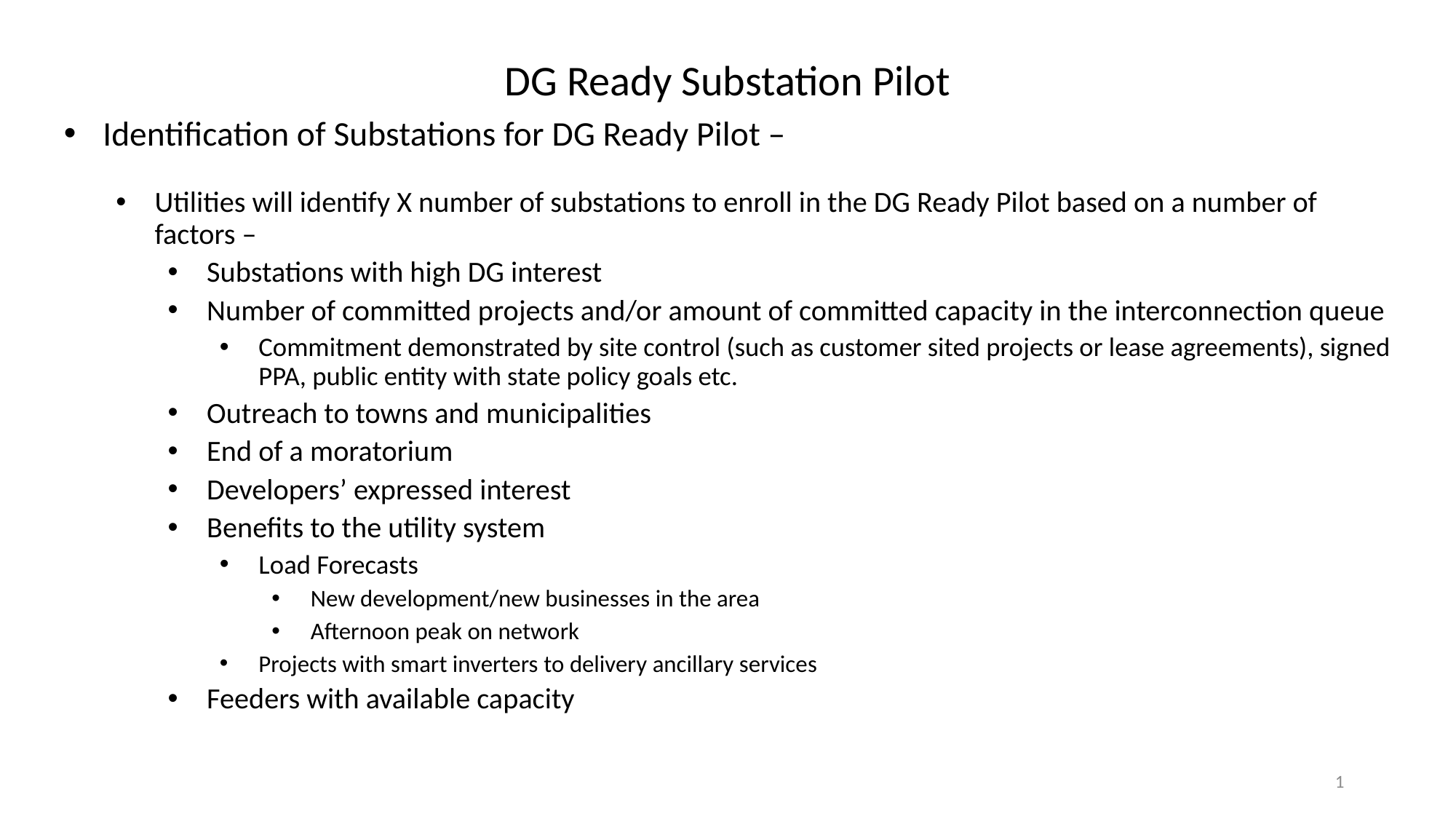

# DG Ready Substation Pilot
Identification of Substations for DG Ready Pilot –

Utilities will identify X number of substations to enroll in the DG Ready Pilot based on a number of factors –
Substations with high DG interest
Number of committed projects and/or amount of committed capacity in the interconnection queue
Commitment demonstrated by site control (such as customer sited projects or lease agreements), signed PPA, public entity with state policy goals etc.
Outreach to towns and municipalities
End of a moratorium
Developers’ expressed interest
Benefits to the utility system
Load Forecasts
New development/new businesses in the area
Afternoon peak on network
Projects with smart inverters to delivery ancillary services
Feeders with available capacity

1